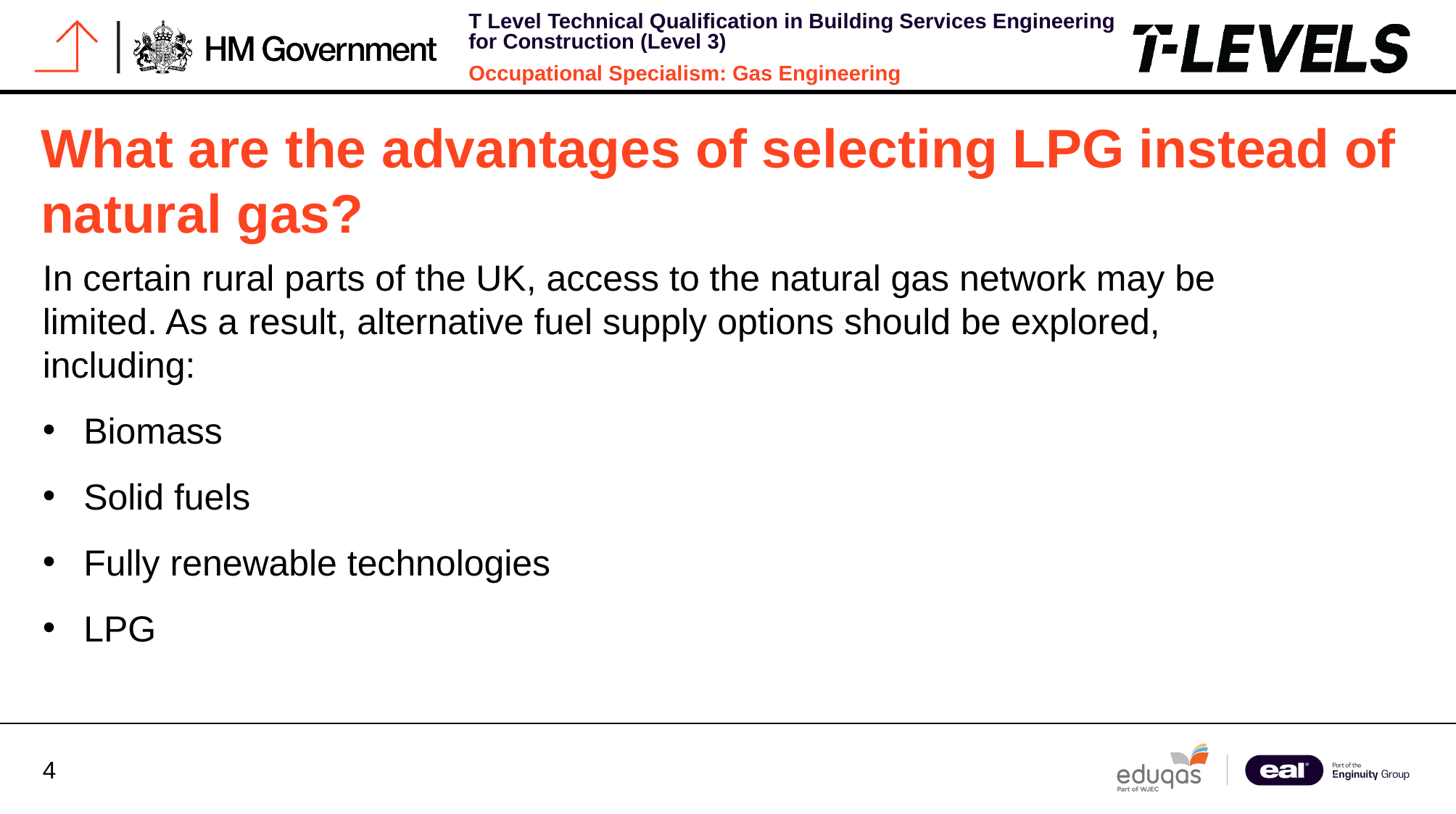

# What are the advantages of selecting LPG instead of natural gas?
In certain rural parts of the UK, access to the natural gas network may be limited. As a result, alternative fuel supply options should be explored, including:
​Biomass
Solid fuels
Fully renewable technologies
LPG